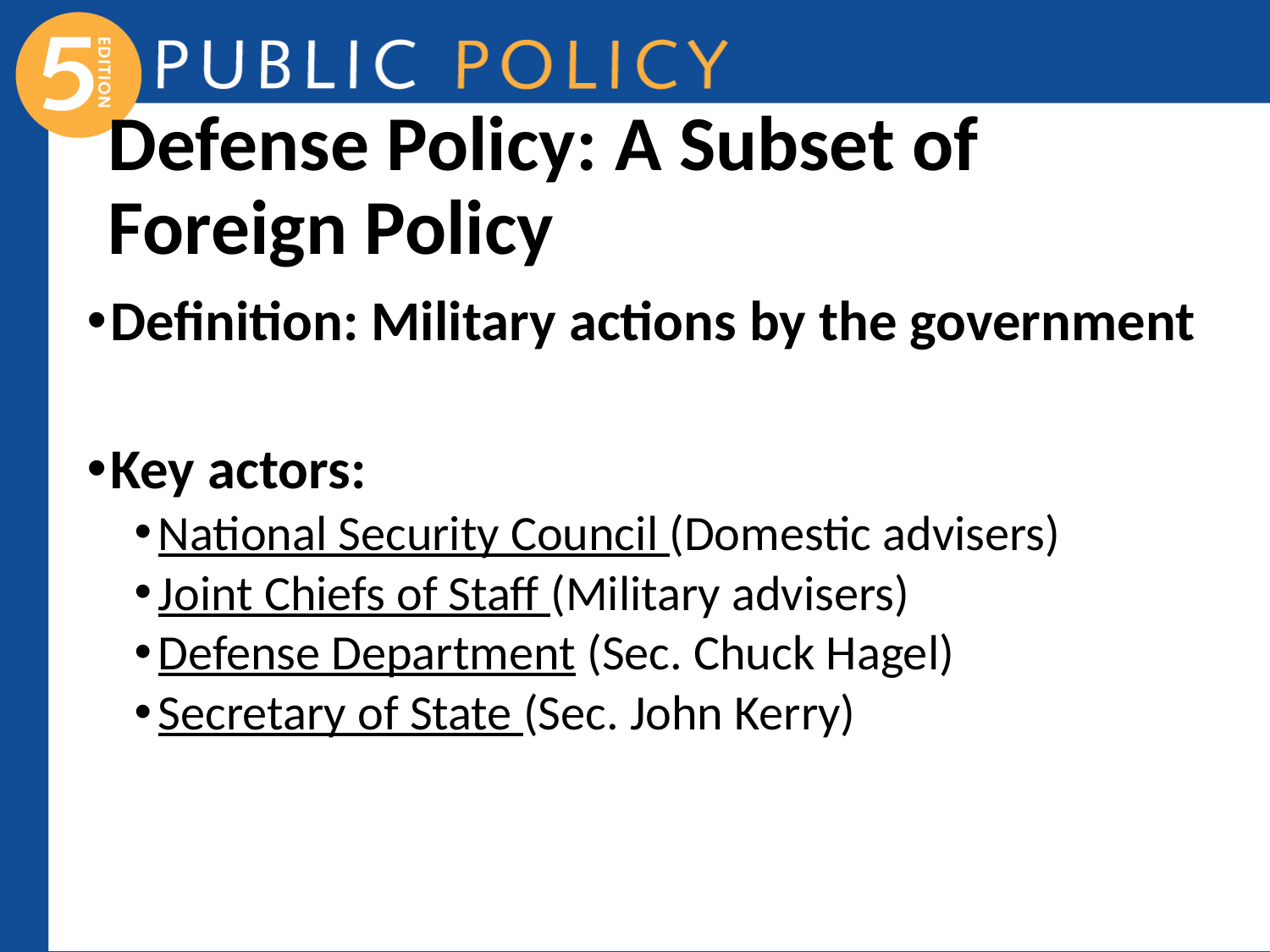

# Defense Policy: A Subset of Foreign Policy
Definition: Military actions by the government

Key actors:
National Security Council (Domestic advisers)
Joint Chiefs of Staff (Military advisers)
Defense Department (Sec. Chuck Hagel)
Secretary of State (Sec. John Kerry)